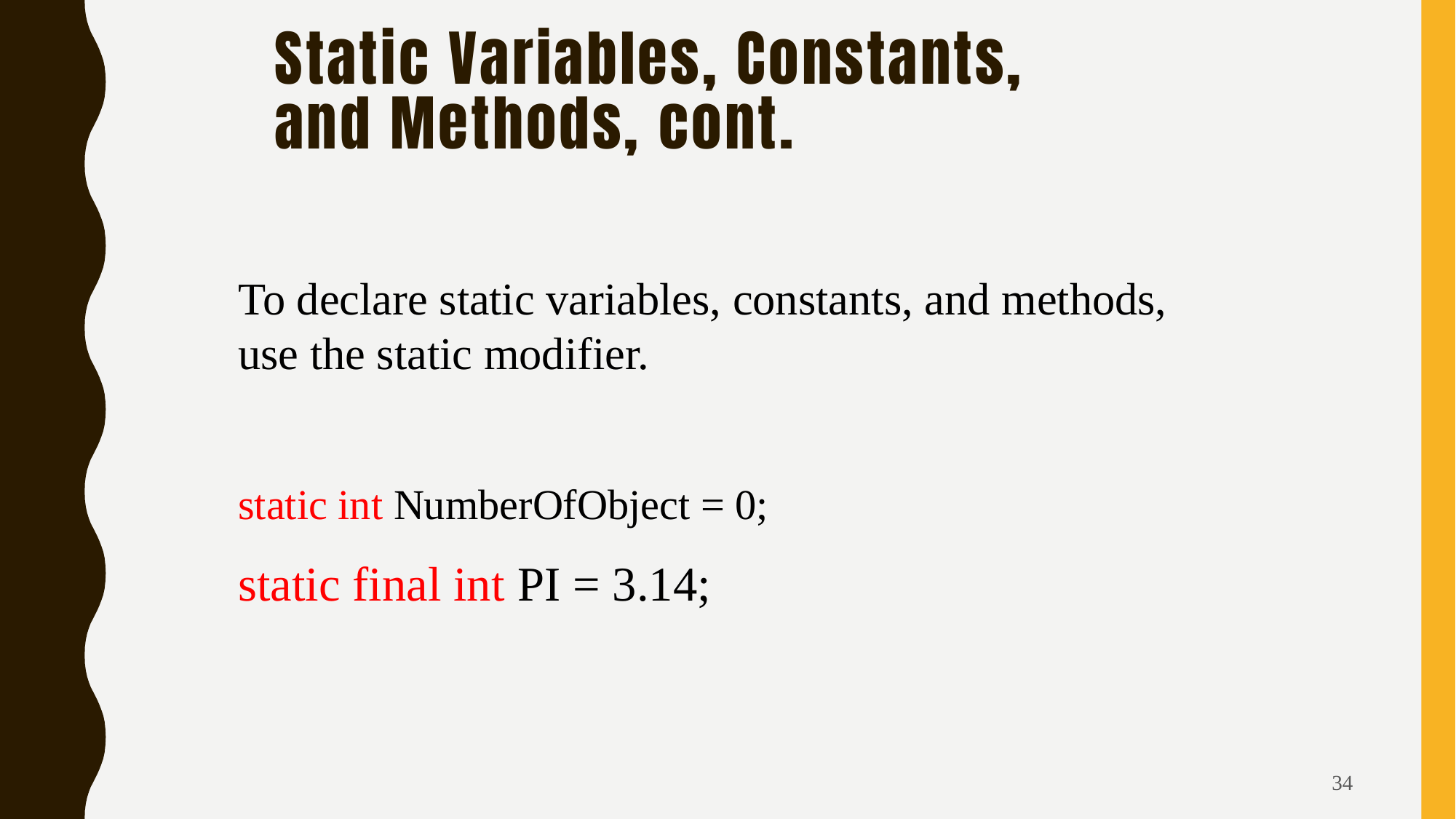

# Static Variables, Constants, and Methods, cont.
To declare static variables, constants, and methods, use the static modifier.

static int NumberOfObject = 0;
static final int PI = 3.14;

34